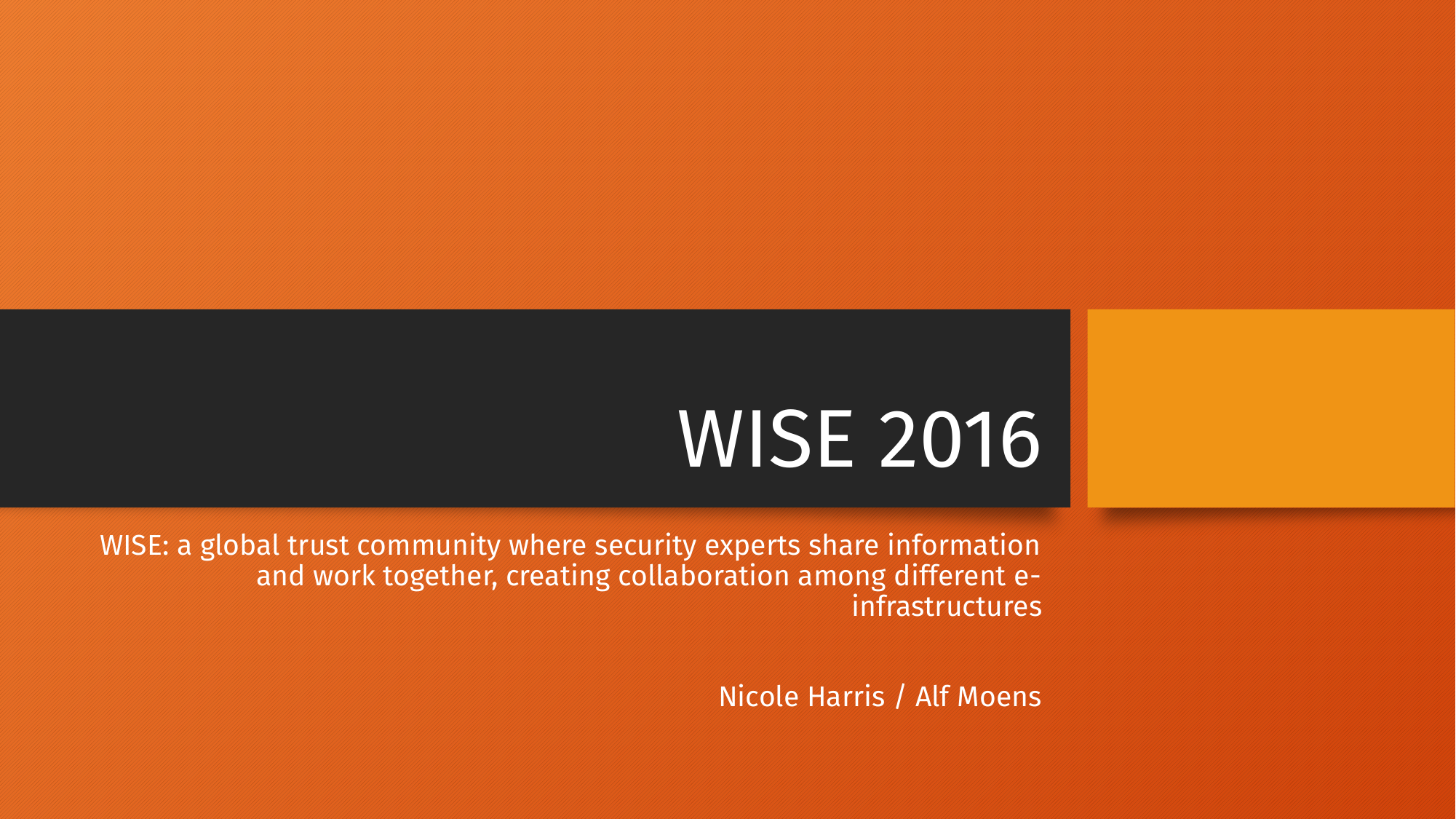

# WISE 2016
WISE: a global trust community where security experts share information and work together, creating collaboration among different e-infrastructures

Nicole Harris / Alf Moens